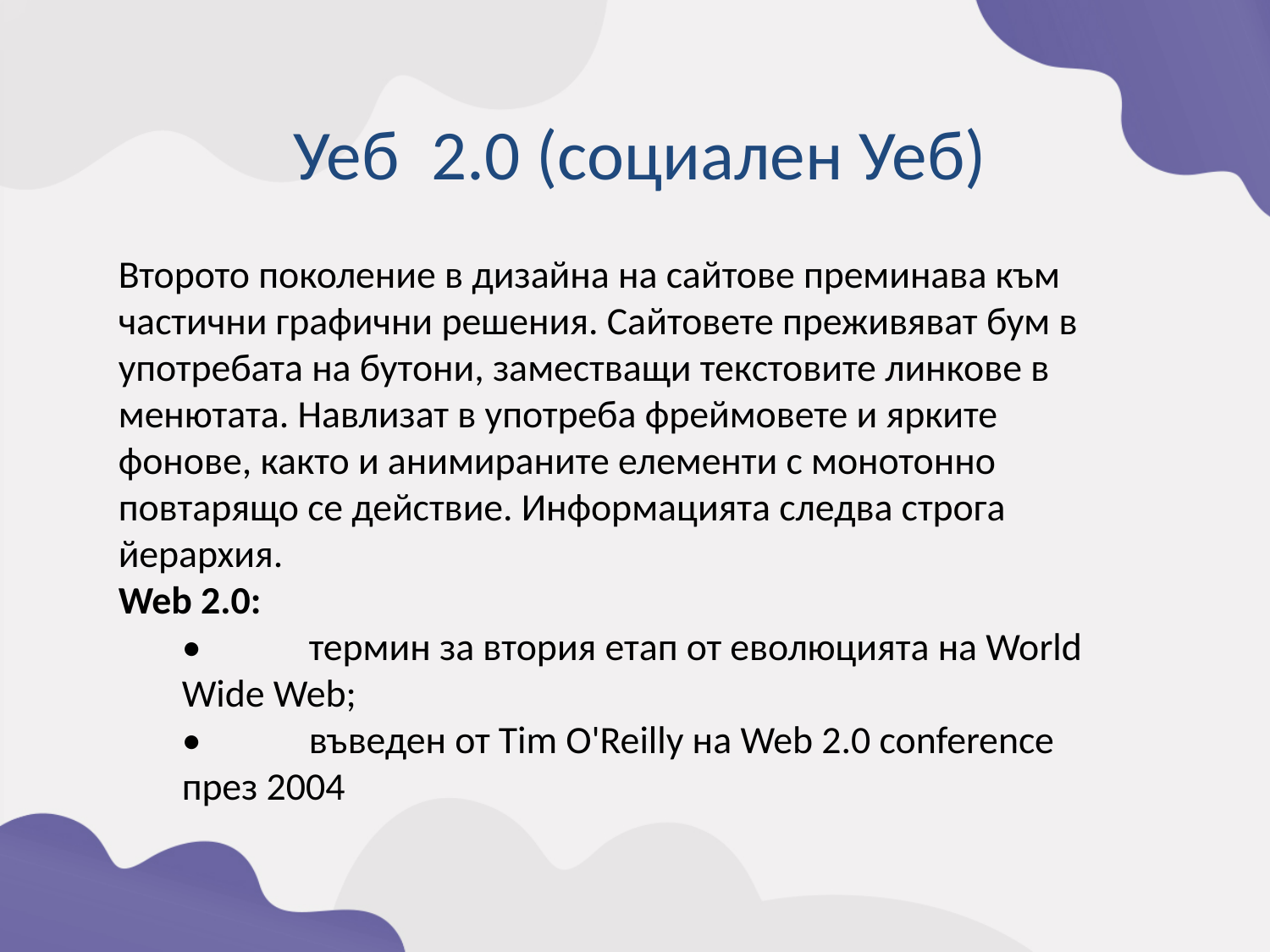

Уеб  2.0 (социален Уеб)

Второто поколение в дизайна на сайтове преминава към частични графични решения. Сайтовете преживяват бум в употребата на бутони, заместващи текстовите линкове в менютата. Навлизат в употреба фреймовете и ярките фонове, както и анимираните елементи с монотонно повтарящо се действие. Информацията следва строга йерархия.
Web 2.0:
•	термин за втория етап от еволюцията на World Wide Web;
•	въведен от Tim O'Reilly на Web 2.0 conference през 2004